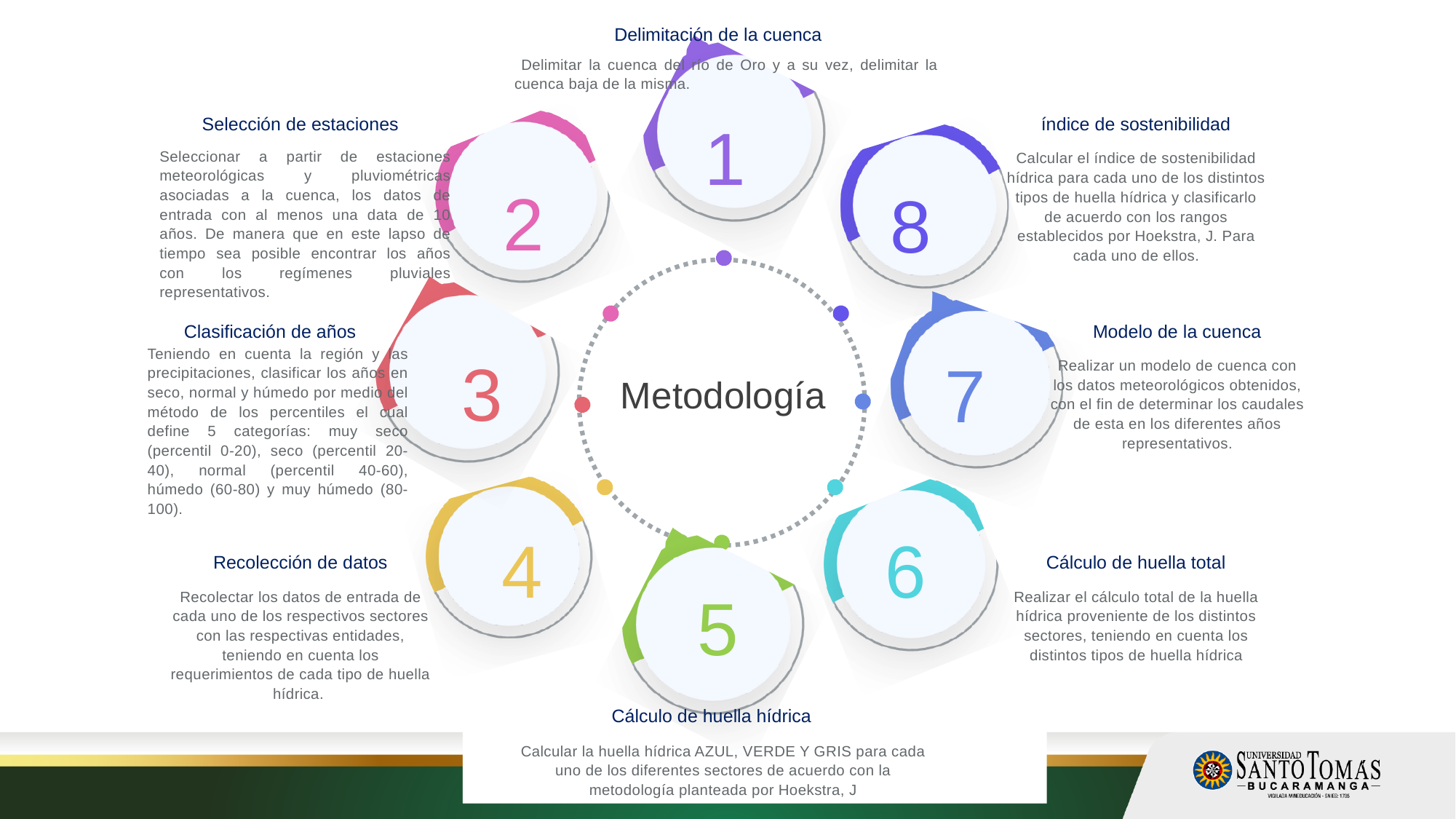

Delimitación de la cuenca
 Delimitar la cuenca del río de Oro y a su vez, delimitar la cuenca baja de la misma.

1
Selección de estaciones
índice de sostenibilidad

Seleccionar a partir de estaciones meteorológicas y pluviométricas asociadas a la cuenca, los datos de entrada con al menos una data de 10 años. De manera que en este lapso de tiempo sea posible encontrar los años con los regímenes pluviales representativos.
Calcular el índice de sostenibilidad hídrica para cada uno de los distintos tipos de huella hídrica y clasificarlo de acuerdo con los rangos establecidos por Hoekstra, J. Para cada uno de ellos.
2
8

Clasificación de años
Modelo de la cuenca
Teniendo en cuenta la región y las precipitaciones, clasificar los años en seco, normal y húmedo por medio del método de los percentiles el cual define 5 categorías: muy seco (percentil 0-20), seco (percentil 20-40), normal (percentil 40-60), húmedo (60-80) y muy húmedo (80- 100).
3
7
Realizar un modelo de cuenca con los datos meteorológicos obtenidos, con el fin de determinar los caudales de esta en los diferentes años representativos.
Metodología

4
6

Recolección de datos
Cálculo de huella total

5
Realizar el cálculo total de la huella hídrica proveniente de los distintos sectores, teniendo en cuenta los distintos tipos de huella hídrica
Recolectar los datos de entrada de cada uno de los respectivos sectores con las respectivas entidades, teniendo en cuenta los requerimientos de cada tipo de huella hídrica.

Cálculo de huella hídrica
Calcular la huella hídrica AZUL, VERDE Y GRIS para cada uno de los diferentes sectores de acuerdo con la metodología planteada por Hoekstra, J